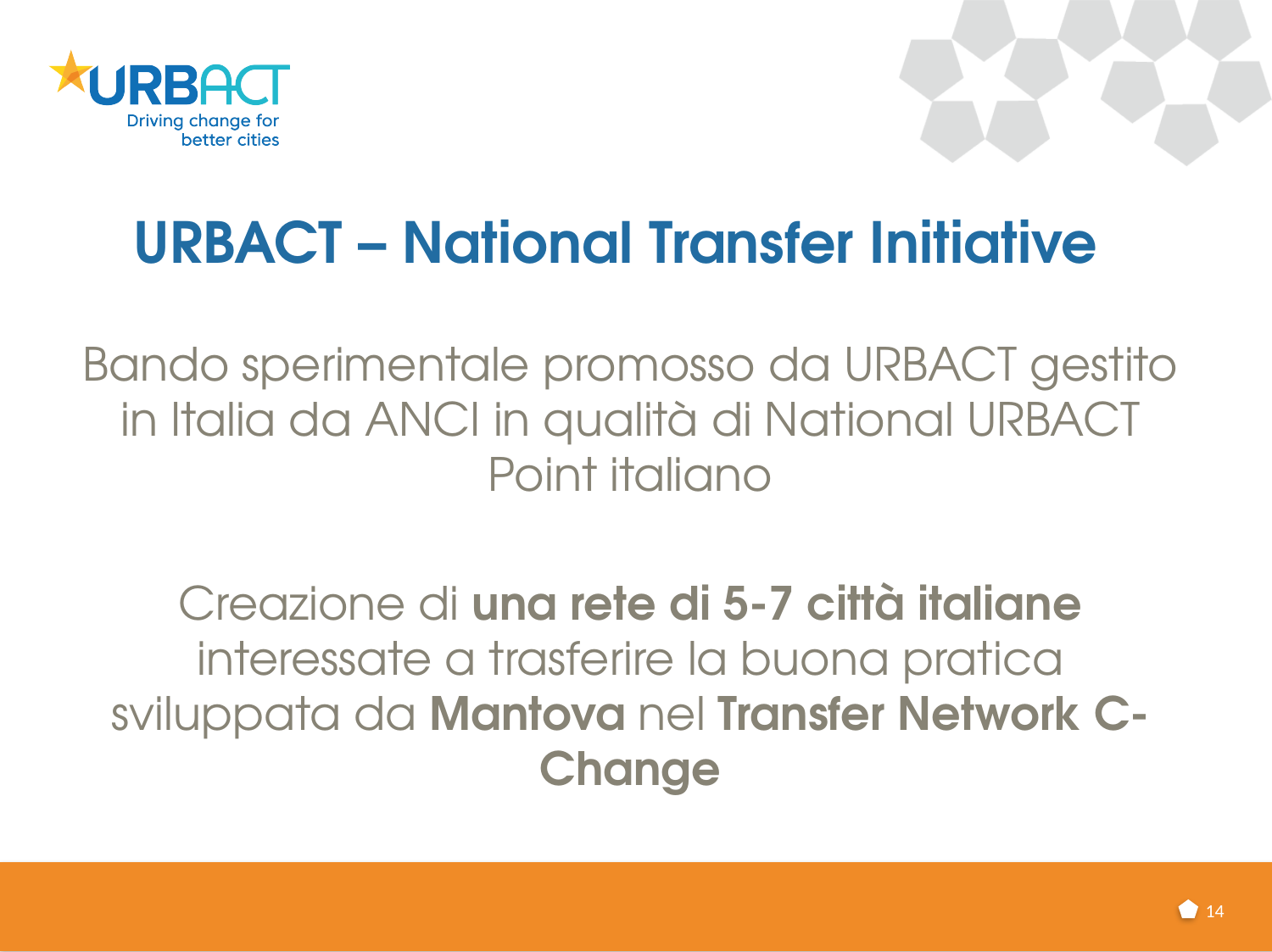

URBACT – National Transfer Initiative

Bando sperimentale promosso da URBACT gestito in Italia da ANCI in qualità di National URBACT Point italiano

Creazione di una rete di 5-7 città italiane interessate a trasferire la buona pratica sviluppata da Mantova nel Transfer Network C-Change
14